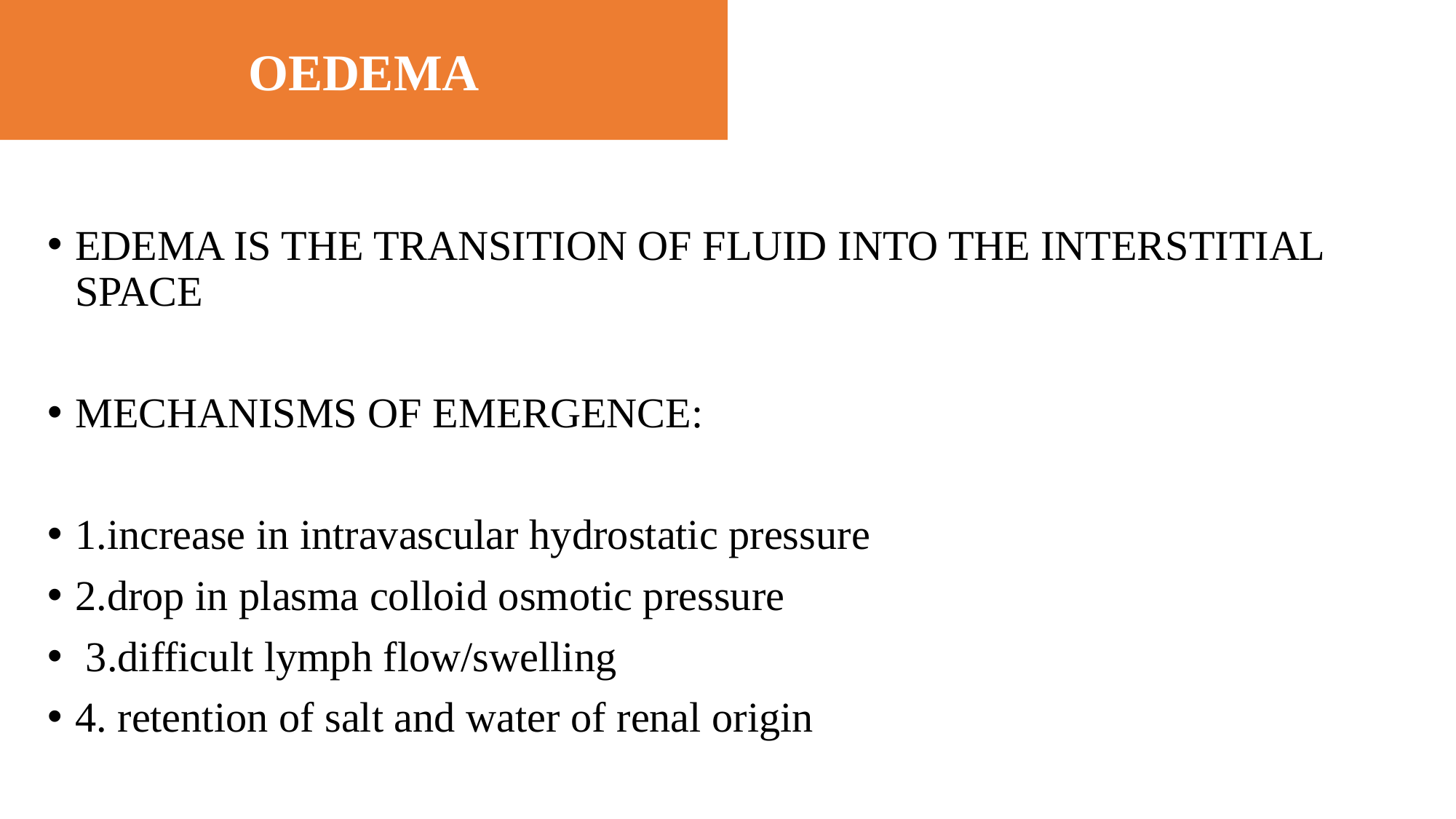

OEDEMA
EDEMA IS THE TRANSITION OF FLUID INTO THE INTERSTITIAL SPACE

MECHANISMS OF EMERGENCE:

1.increase in intravascular hydrostatic pressure
2.drop in plasma colloid osmotic pressure
 3.difficult lymph flow/swelling
4. retention of salt and water of renal origin